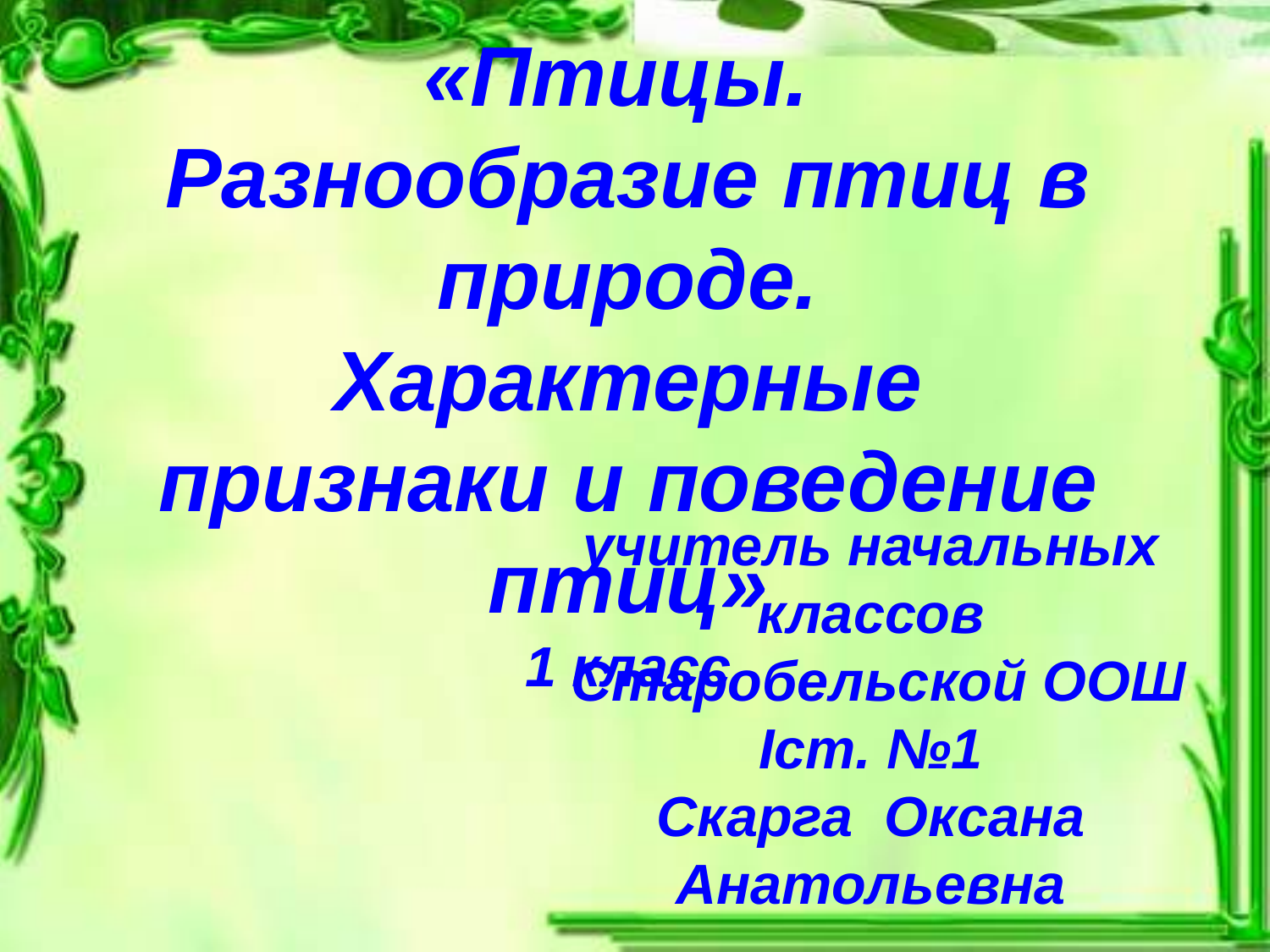

«Птицы.
Разнообразие птиц в природе.
Характерные признаки и поведение птиц»
1 класс
# учитель начальных классов Старобельской ООШ Iст. №1 Скарга  Оксана Анатольевна